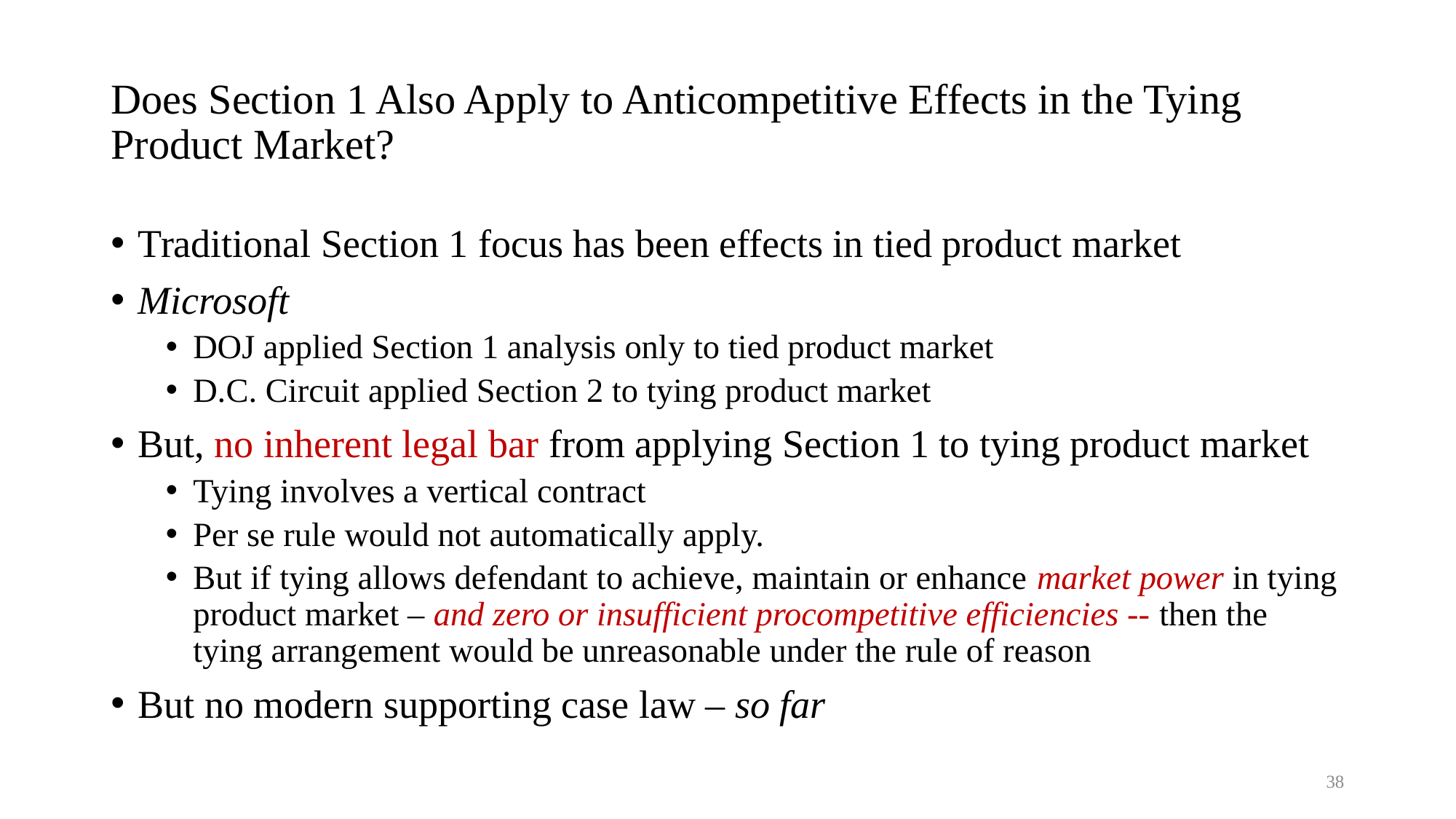

# Does Section 1 Also Apply to Anticompetitive Effects in the Tying Product Market?
Traditional Section 1 focus has been effects in tied product market
Microsoft
DOJ applied Section 1 analysis only to tied product market
D.C. Circuit applied Section 2 to tying product market
But, no inherent legal bar from applying Section 1 to tying product market
Tying involves a vertical contract
Per se rule would not automatically apply.
But if tying allows defendant to achieve, maintain or enhance market power in tying product market – and zero or insufficient procompetitive efficiencies -- then the tying arrangement would be unreasonable under the rule of reason
But no modern supporting case law – so far
38